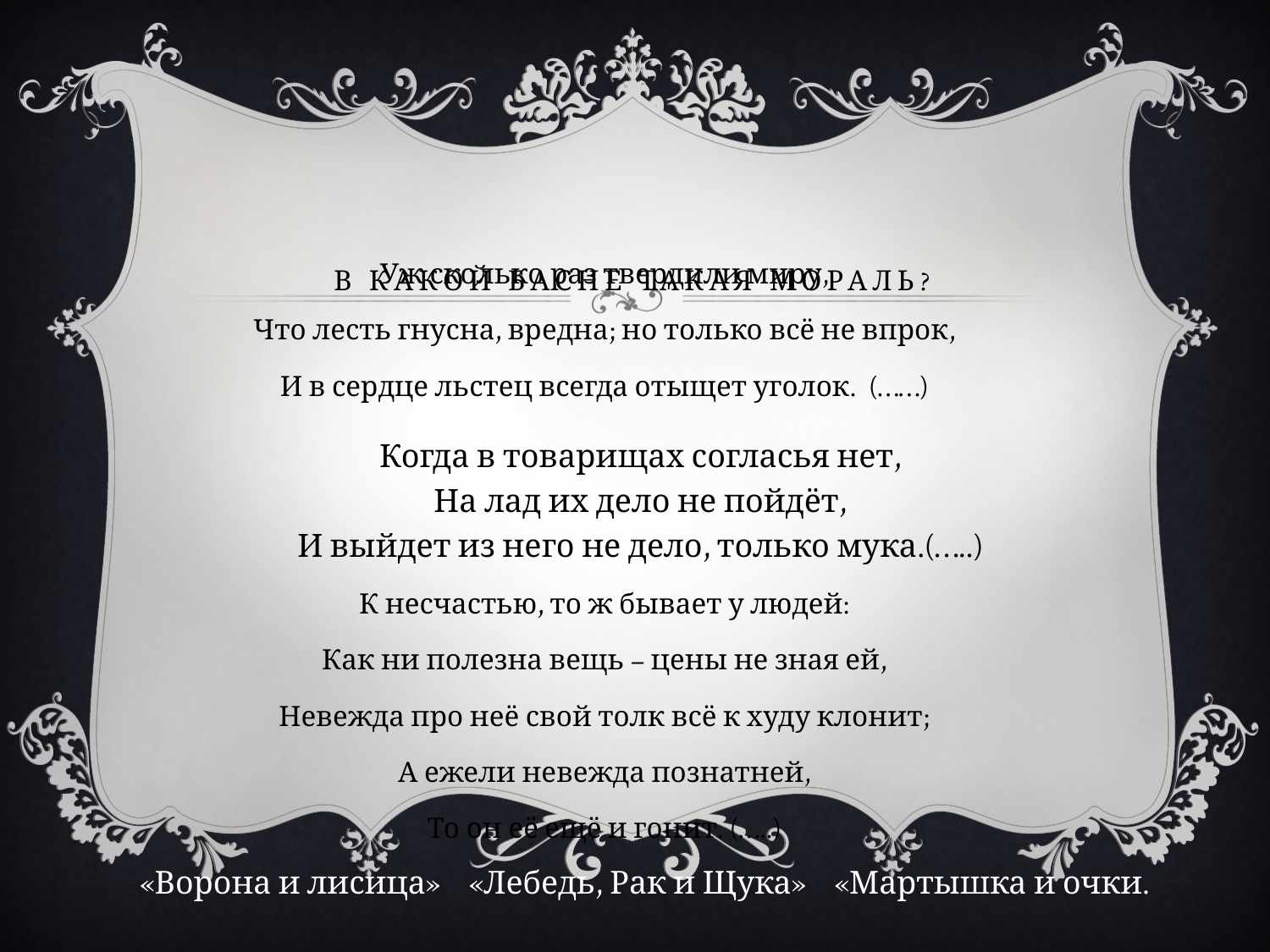

# В какой басне такая мораль?

Уж сколько раз твердили миру,
Что лесть гнусна, вредна; но только всё не впрок,
И в сердце льстец всегда отыщет уголок.  (……)

Когда в товарищах согласья нет,
На лад их дело не пойдёт,
И выйдет из него не дело, только мука.(…..)
К несчастью, то ж бывает у людей:
Как ни полезна вещь – цены не зная ей,
Невежда про неё свой толк всё к худу клонит;
А ежели невежда познатней,
То он её ещё и гонит. (…..)

«Ворона и лисица»    «Лебедь, Рак и Щука»    «Мартышка и очки.